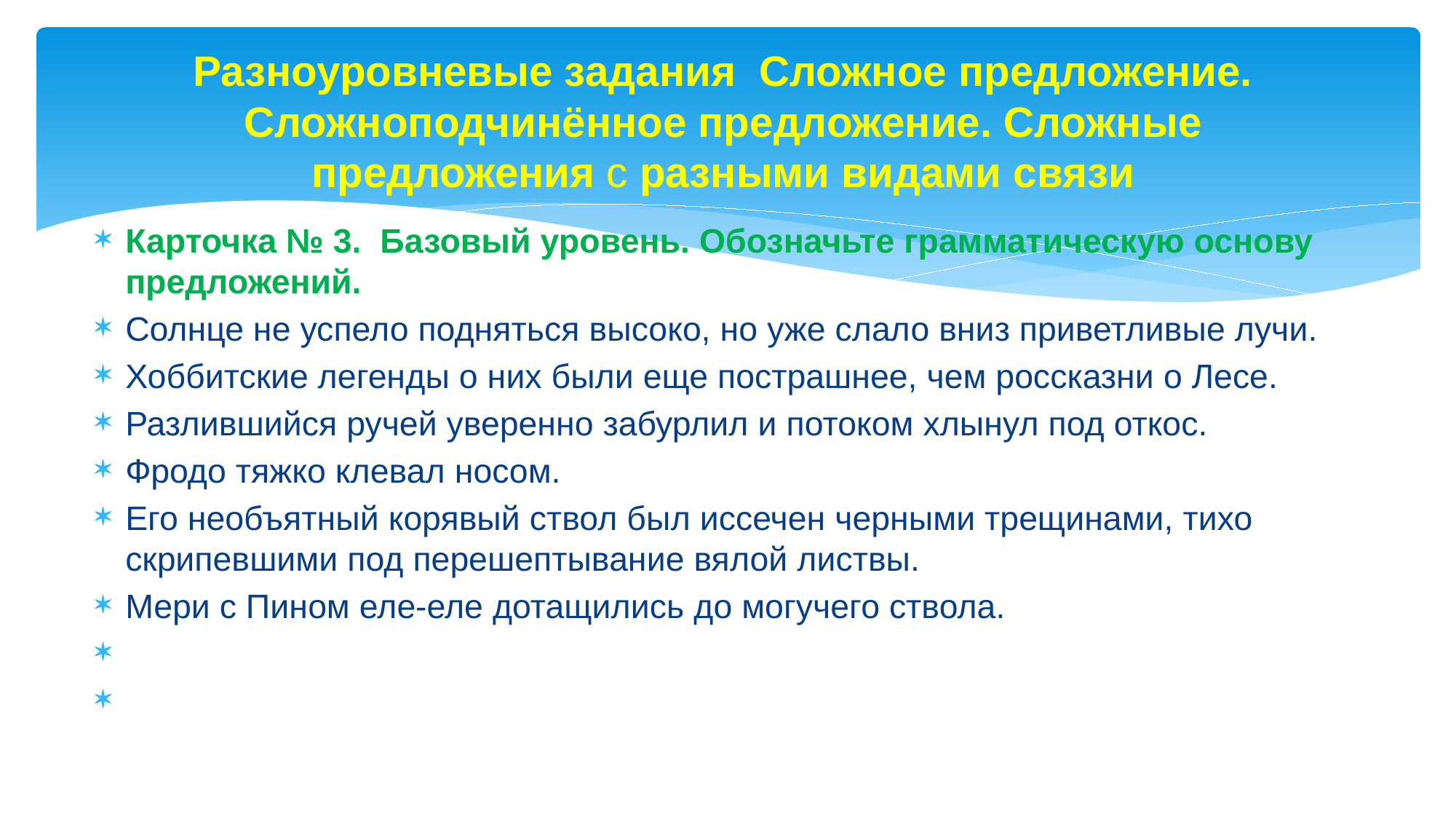

# Разноуровневые задания  Сложное предложение. Сложноподчинённое предложение. Сложные предложения с разными видами связи
Карточка № 3.  Базовый уровень. Обозначьте грамматическую основу предложений.
Солнце не успело подняться высоко, но уже слало вниз приветливые лучи.
Хоббитские легенды о них были еще пострашнее, чем россказни о Лесе.
Разлившийся ручей уверенно забурлил и потоком хлынул под откос.
Фродо тяжко клевал носом.
Его необъятный корявый ствол был иссечен черными трещинами, тихо скрипевшими под перешептывание вялой листвы.
Мери с Пином еле-еле дотащились до могучего ствола.